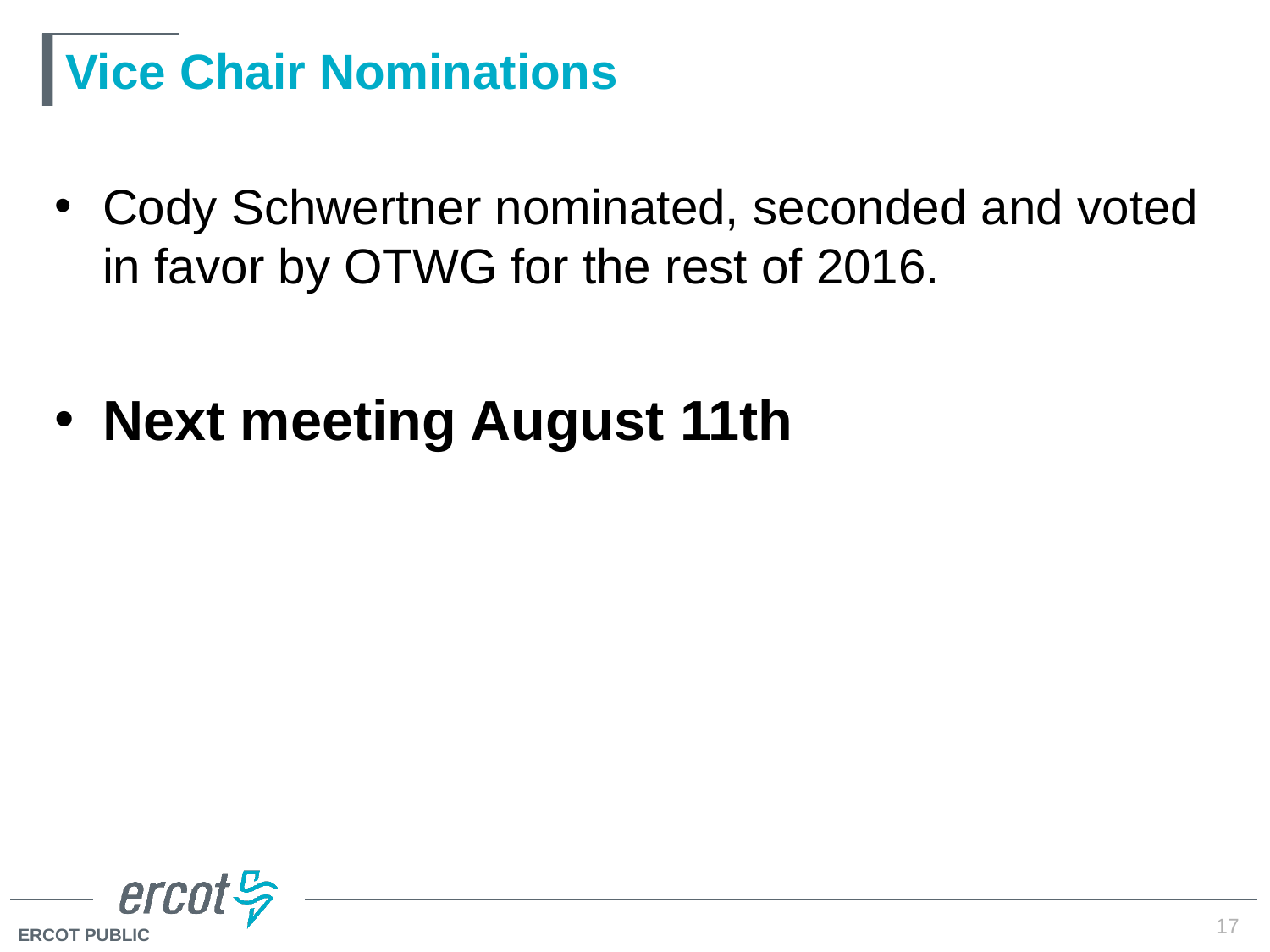

# Vice Chair Nominations
Cody Schwertner nominated, seconded and voted in favor by OTWG for the rest of 2016.

Next meeting August 11th
17